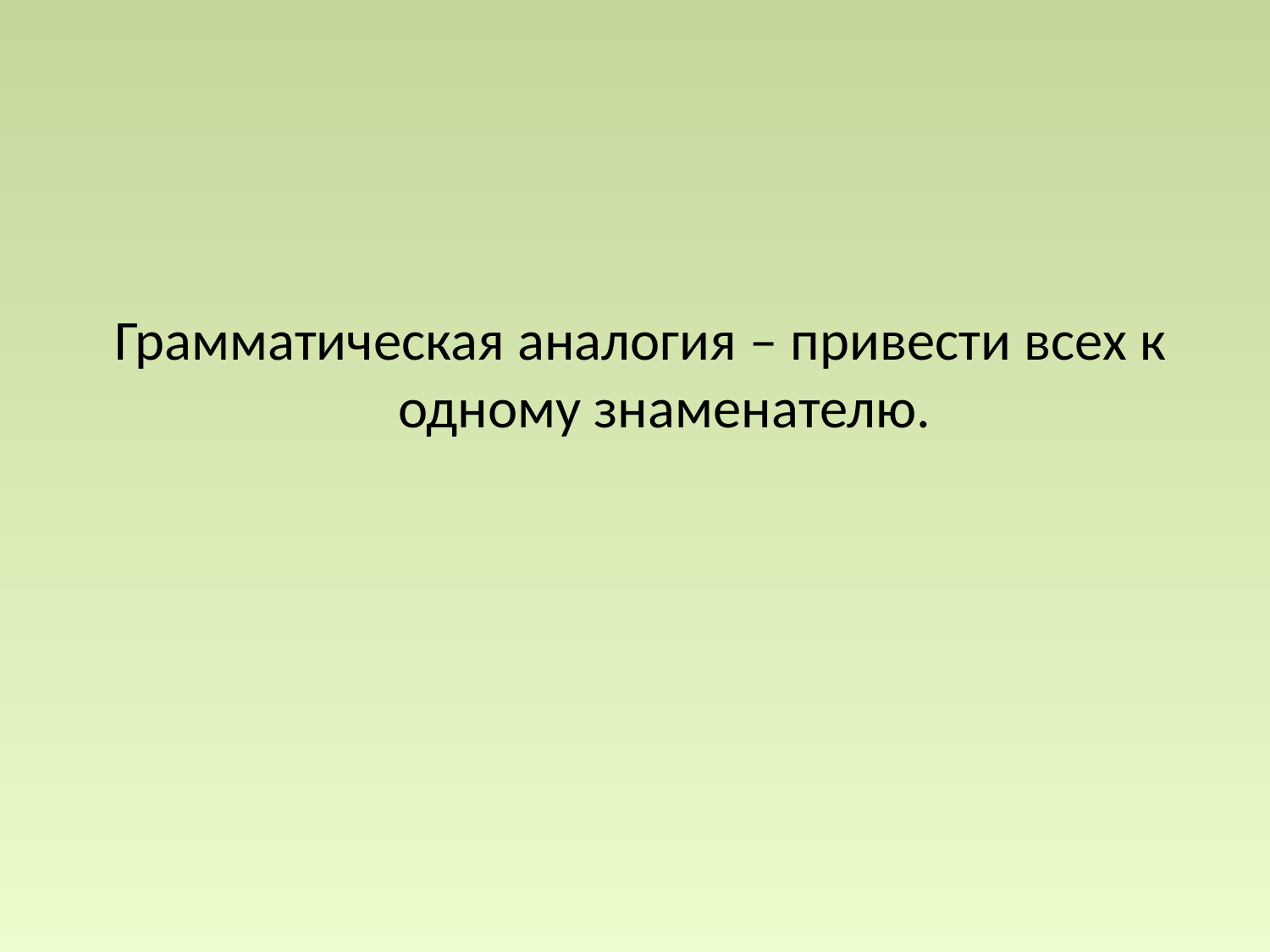

#
Грамматическая аналогия – привести всех к одному знаменателю.